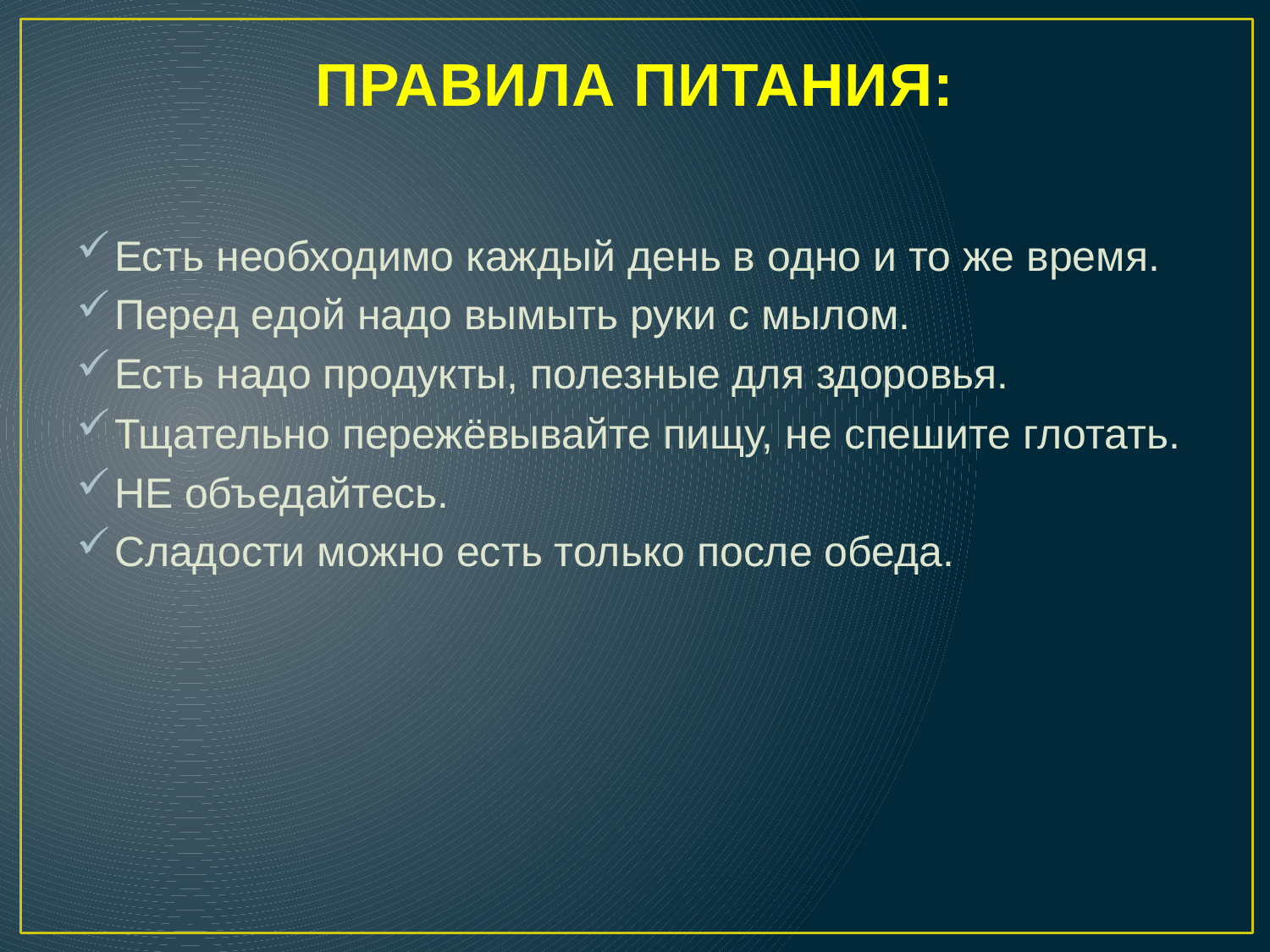

# ПРАВИЛА ПИТАНИЯ:
Есть необходимо каждый день в одно и то же время.
Перед едой надо вымыть руки с мылом.
Есть надо продукты, полезные для здоровья.
Тщательно пережёвывайте пищу, не спешите глотать.
НЕ объедайтесь.
Сладости можно есть только после обеда.